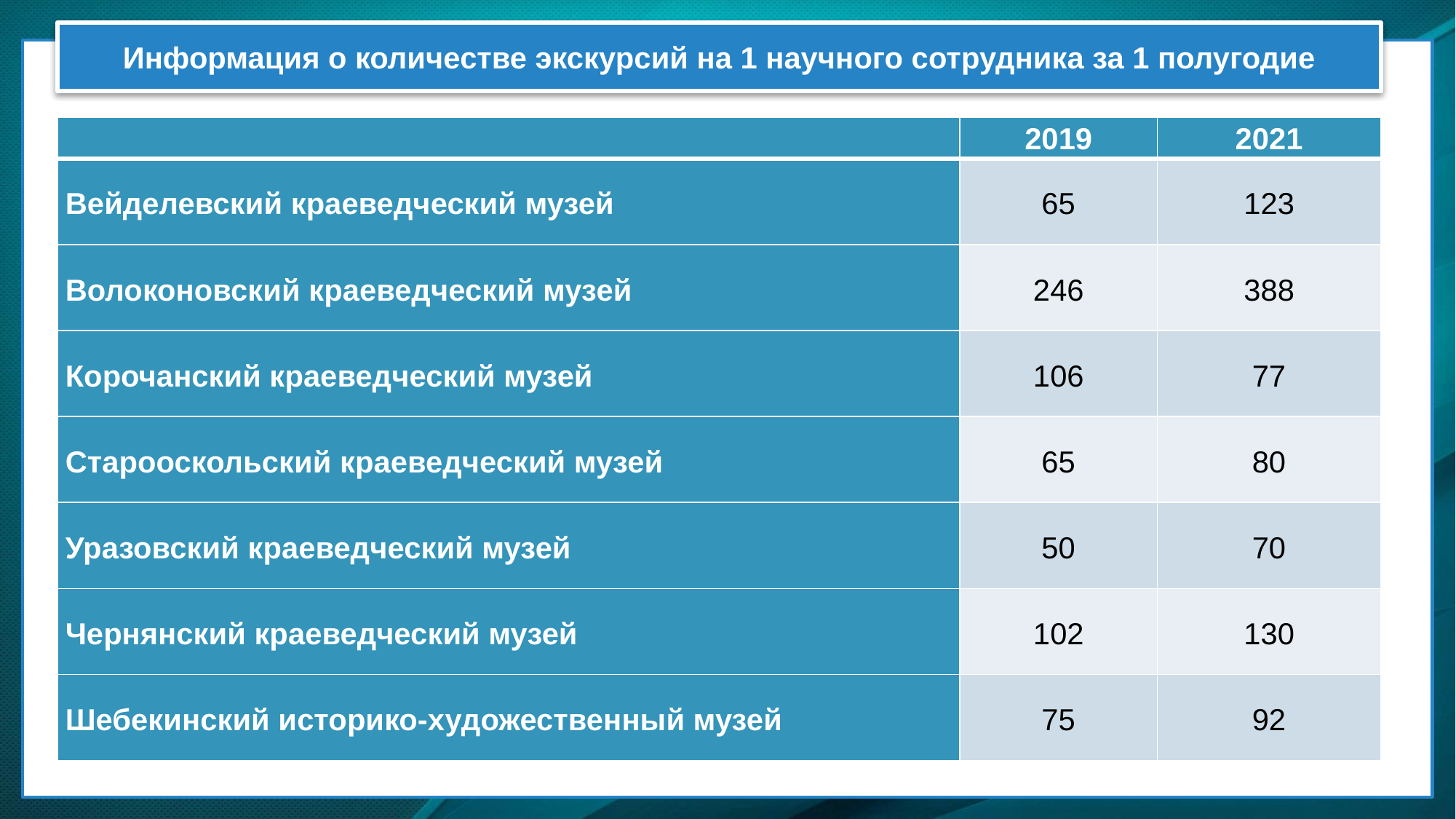

Информация о количестве экскурсий на 1 научного сотрудника за 1 полугодие

|  | 2019 | 2021 |
| --- | --- | --- |
| Вейделевский краеведческий музей | 65 | 123 |
| Волоконовский краеведческий музей | 246 | 388 |
| Корочанский краеведческий музей | 106 | 77 |
| Старооскольский краеведческий музей | 65 | 80 |
| Уразовский краеведческий музей | 50 | 70 |
| Чернянский краеведческий музей | 102 | 130 |
| Шебекинский историко-художественный музей | 75 | 92 |